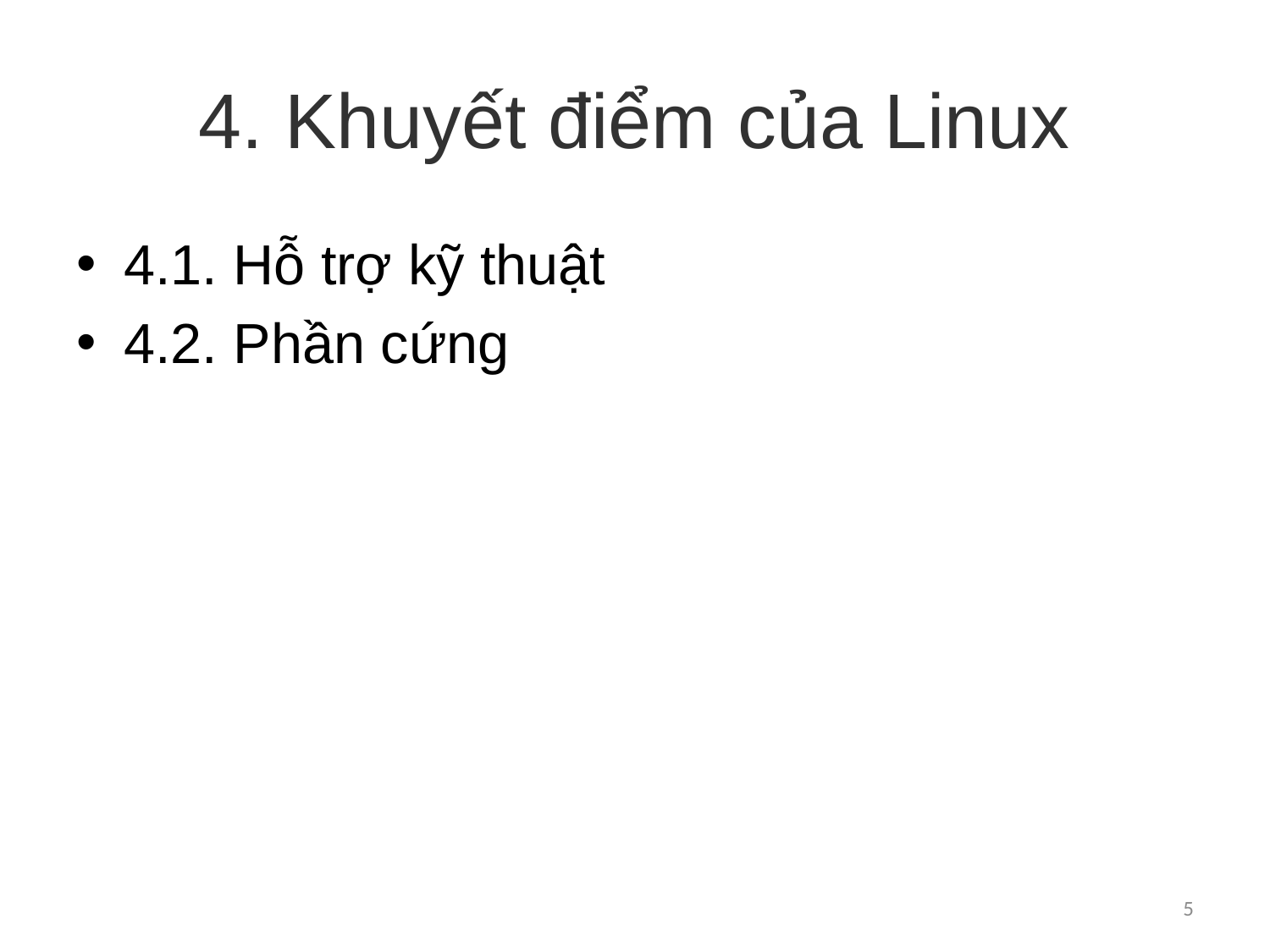

# 4. Khuyết điểm của Linux
4.1. Hỗ trợ kỹ thuật
4.2. Phần cứng

5